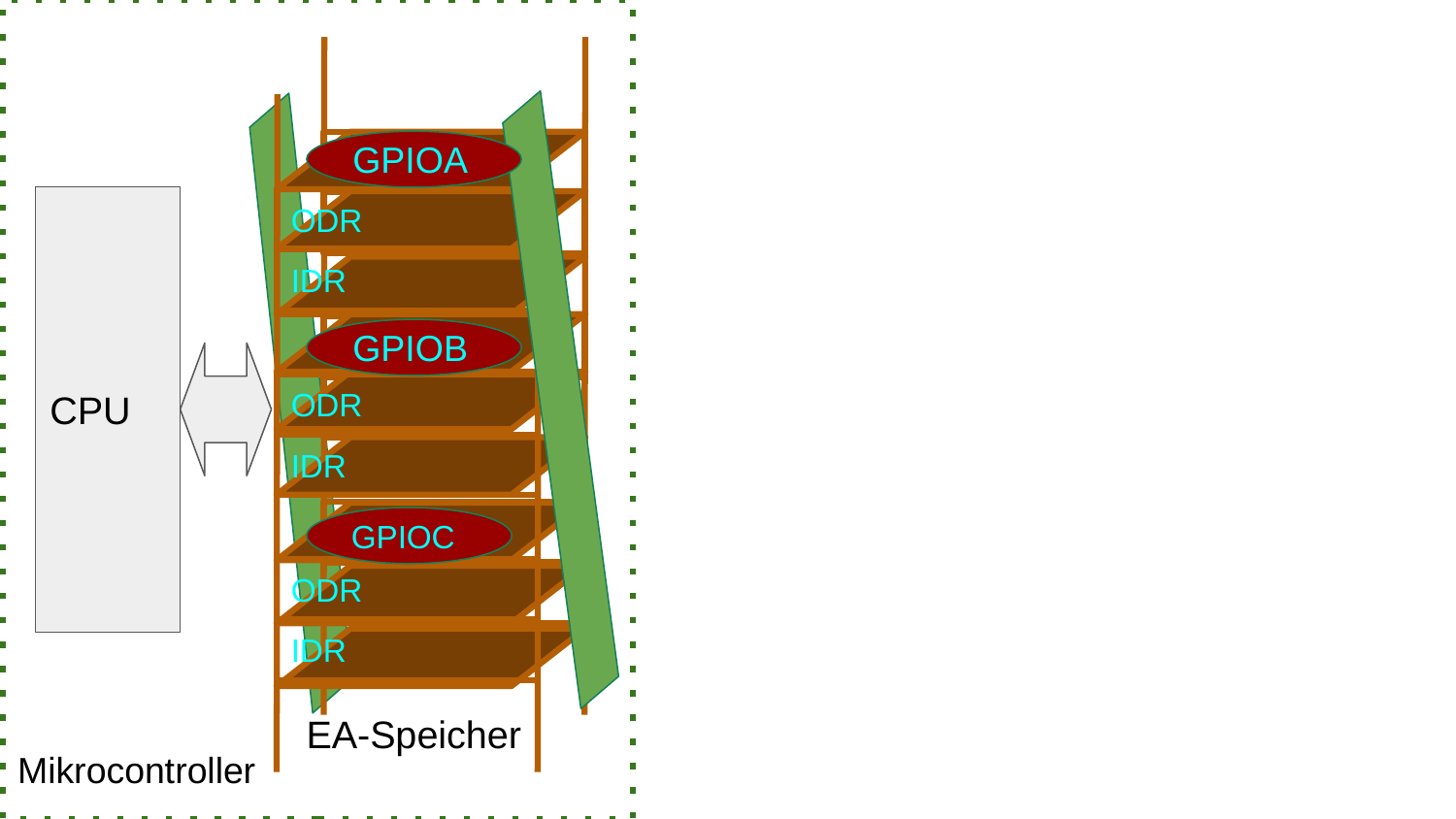

ODR
IDR
ODR
IDR
ODR
IDR

GPIOA
CPU
GPIOB

GPIOC
EA-Speicher
Mikrocontroller